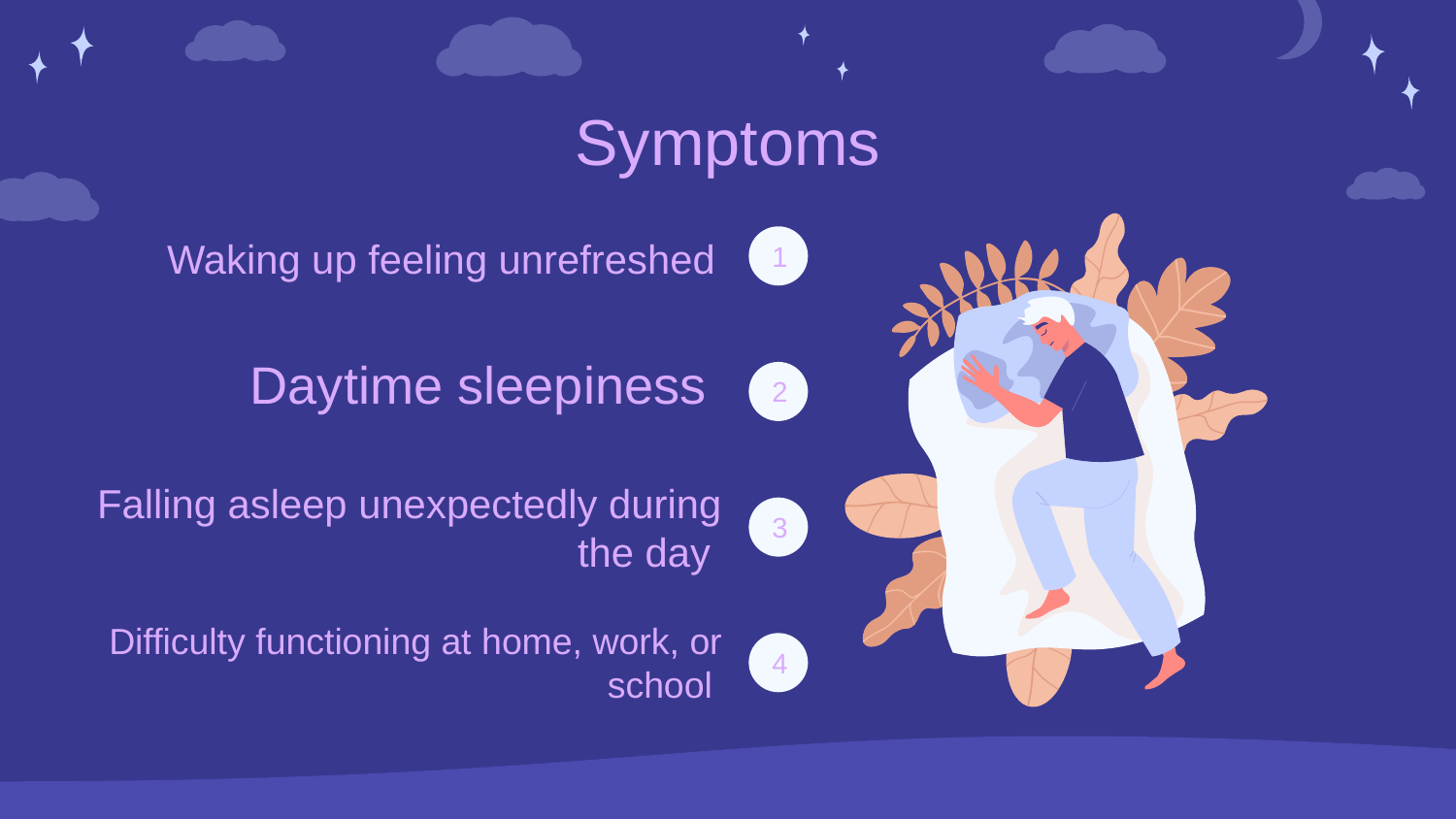

# Symptoms

Waking up feeling unrefreshed
1
Daytime sleepiness
2
3
Falling asleep unexpectedly during the day
4
Difficulty functioning at home, work, or school